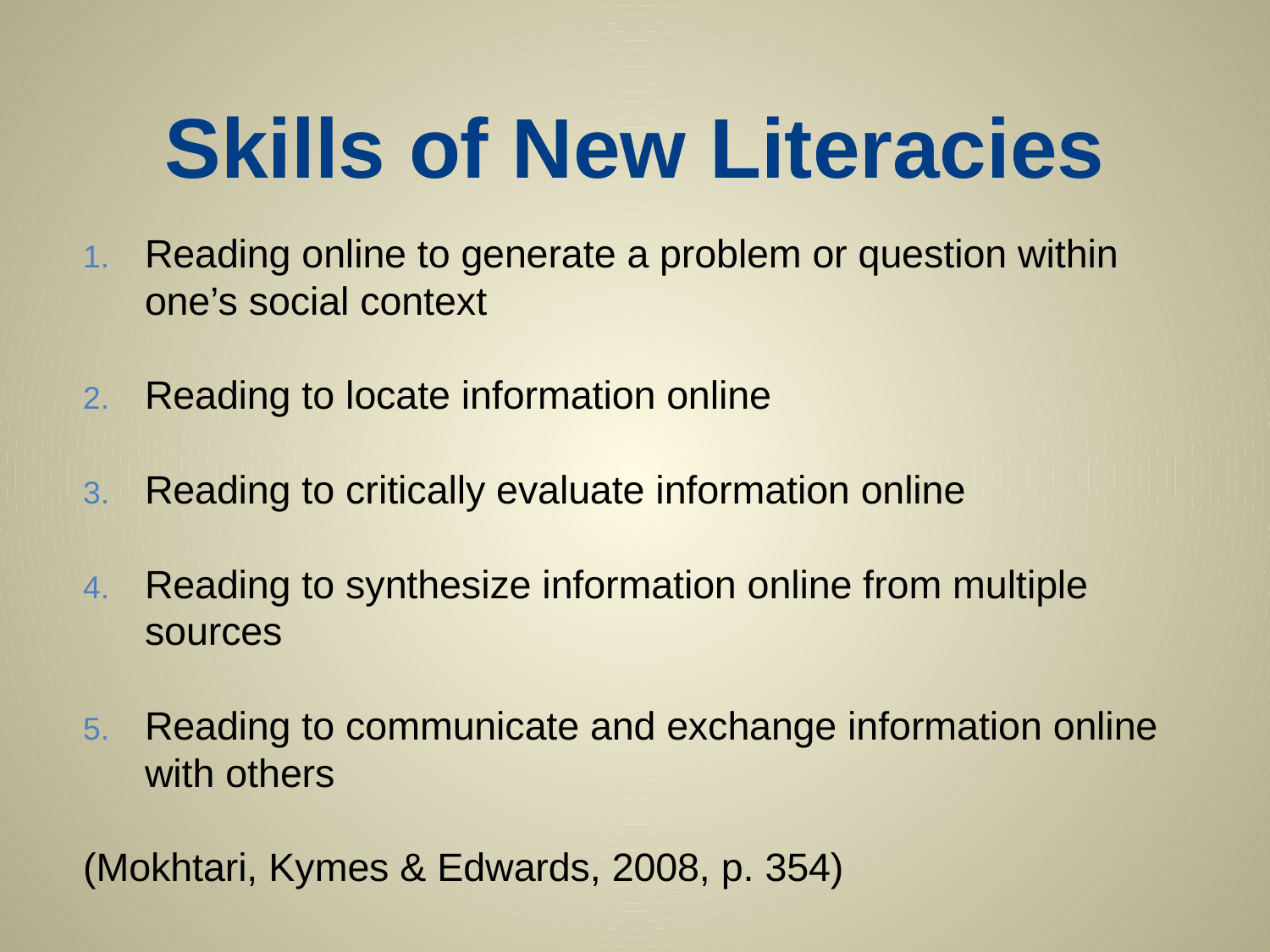

# Skills of New Literacies
Reading online to generate a problem or question within one’s social context

Reading to locate information online

Reading to critically evaluate information online

Reading to synthesize information online from multiple sources

Reading to communicate and exchange information online with others

(Mokhtari, Kymes & Edwards, 2008, p. 354)